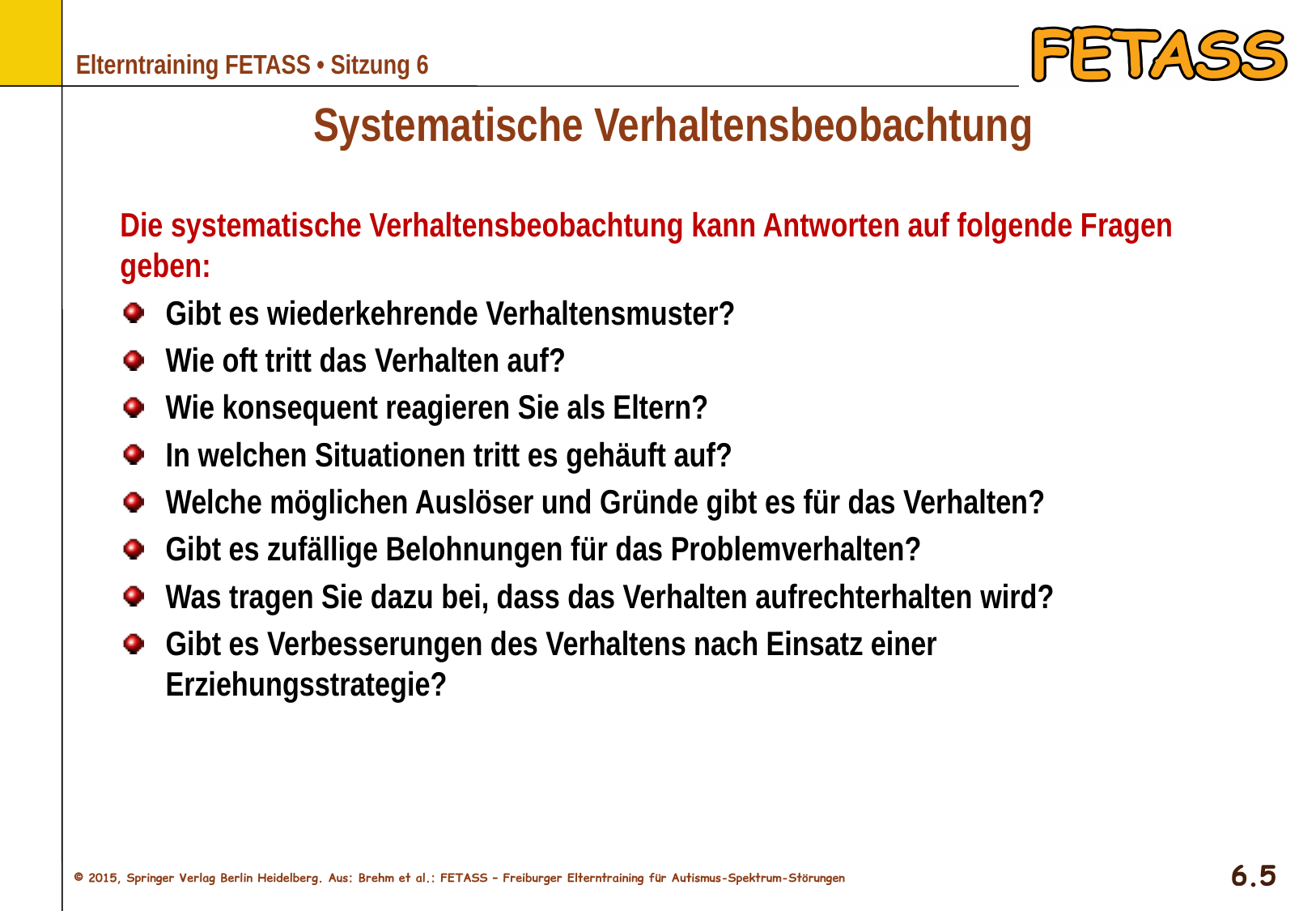

# Systematische Verhaltensbeobachtung
Die systematische Verhaltensbeobachtung kann Antworten auf folgende Fragen geben:
Gibt es wiederkehrende Verhaltensmuster?
Wie oft tritt das Verhalten auf?
Wie konsequent reagieren Sie als Eltern?
In welchen Situationen tritt es gehäuft auf?
Welche möglichen Auslöser und Gründe gibt es für das Verhalten?
Gibt es zufällige Belohnungen für das Problemverhalten?
Was tragen Sie dazu bei, dass das Verhalten aufrechterhalten wird?
Gibt es Verbesserungen des Verhaltens nach Einsatz einer Erziehungsstrategie?

6.5